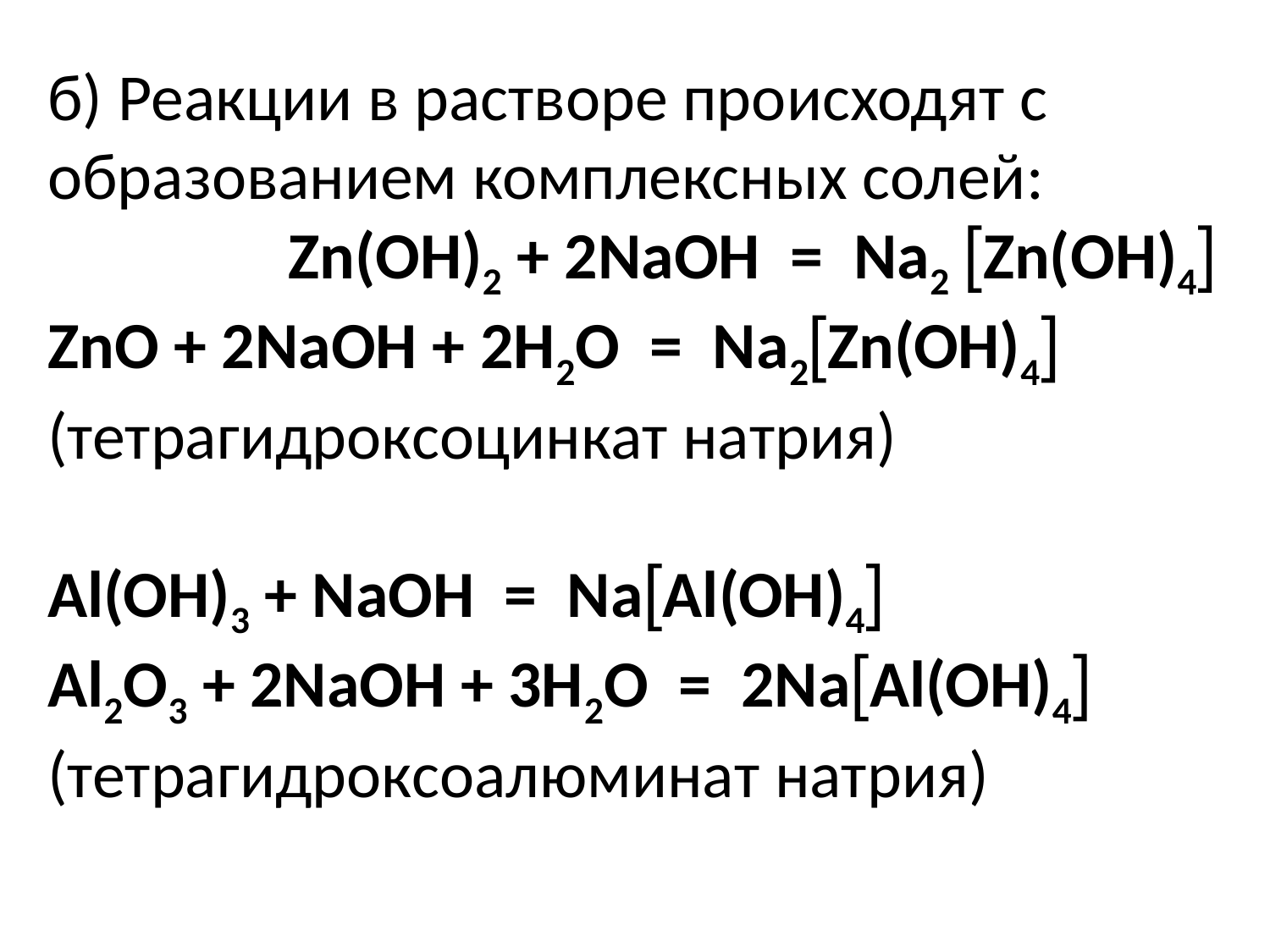

# б) Реакции в растворе происходят с образованием комплексных солей:                             Zn(OH)2 + 2NaOH  =  Na2 [Zn(OH)4] ZnO + 2NaOH + 2H2O  =  Na2[Zn(OH)4] (тетрагидроксоцинкат натрия) Al(OH)3 + NaOH  =  Na[Al(OH)4] Al2O3 + 2NaOH + 3H2O  =  2Na[Al(OH)4] (тетрагидроксоалюминат натрия)